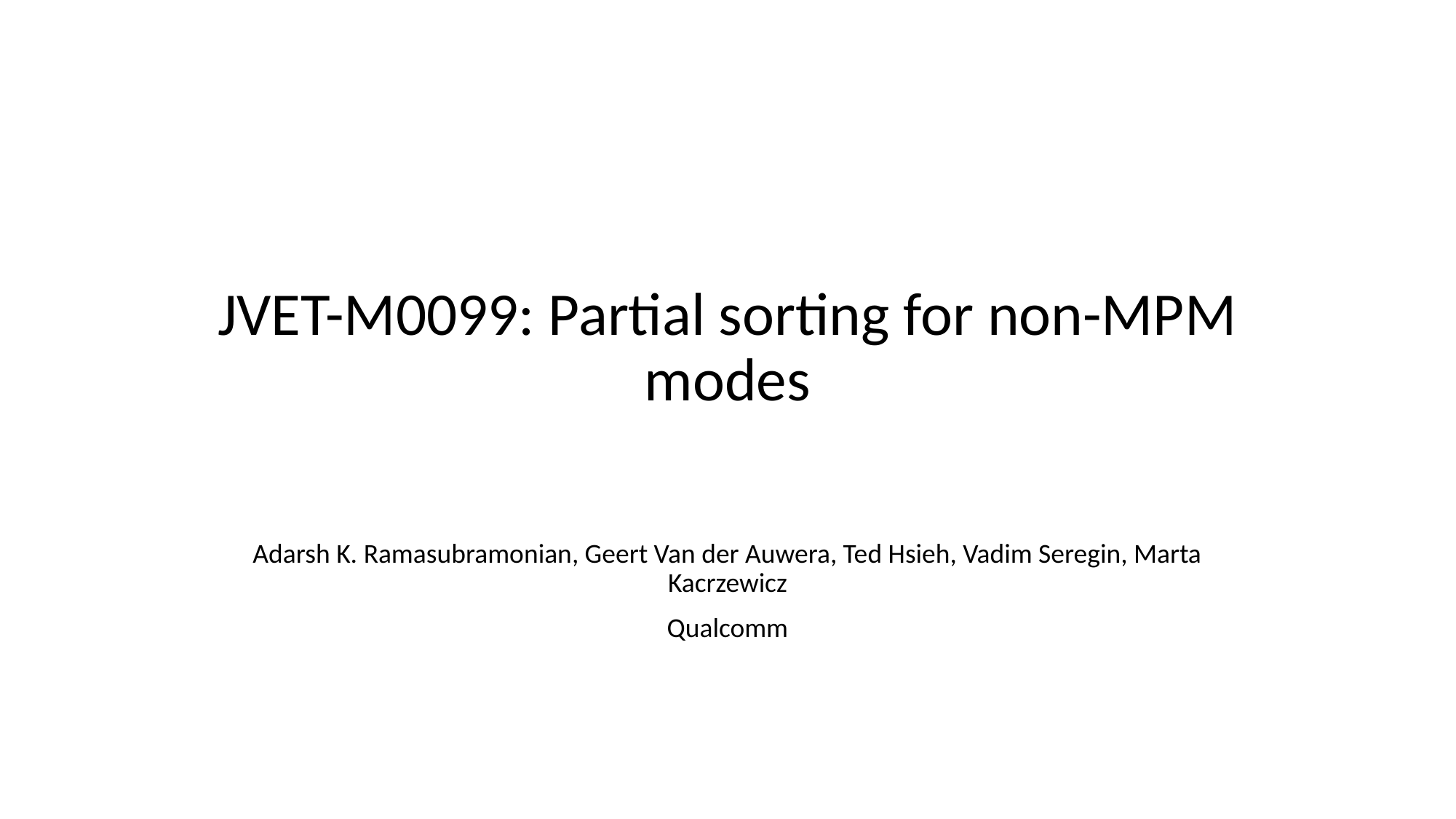

# JVET-M0099: Partial sorting for non-MPM modes
Adarsh K. Ramasubramonian, Geert Van der Auwera, Ted Hsieh, Vadim Seregin, Marta Kacrzewicz
Qualcomm